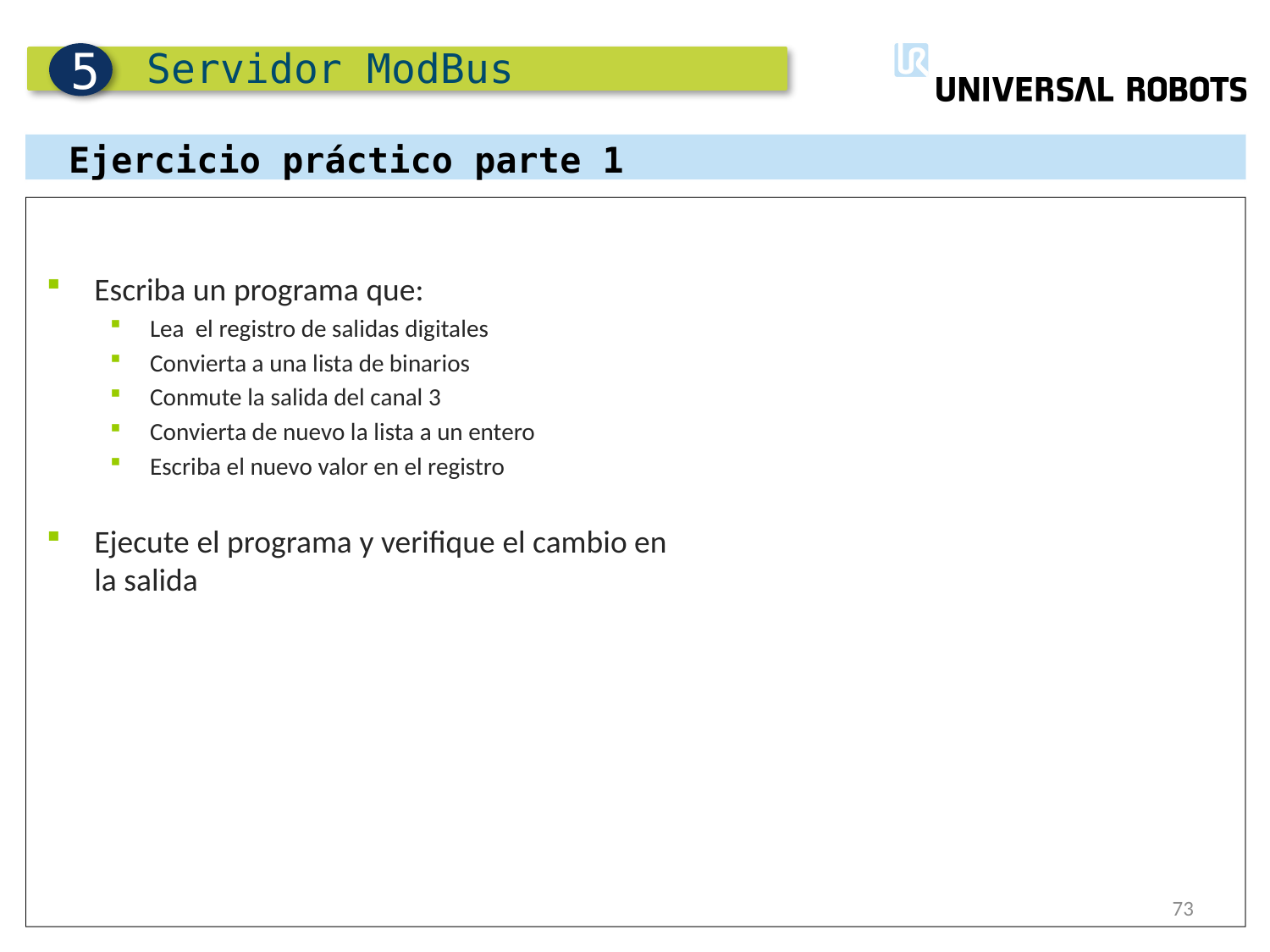

Servidor ModBus

5
Ejercicio práctico parte 1

Escriba un programa que:
Lea  el registro de salidas digitales
Convierta a una lista de binarios
Conmute la salida del canal 3
Convierta de nuevo la lista a un entero
Escriba el nuevo valor en el registro

Ejecute el programa y verifique el cambio en la salida

73